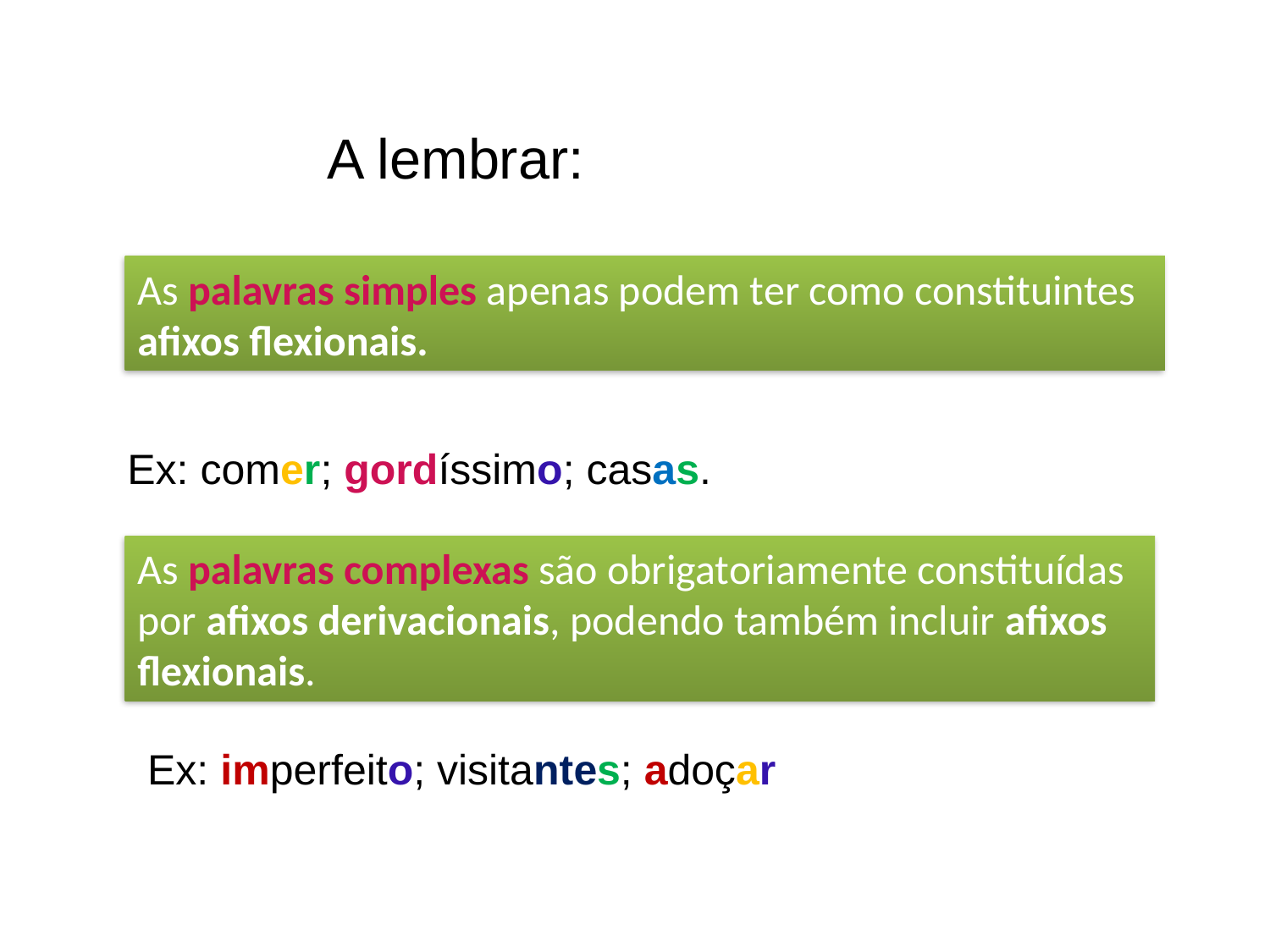

A lembrar:
As palavras simples apenas podem ter como constituintes afixos flexionais.
Ex: comer; gordíssimo; casas.
As palavras complexas são obrigatoriamente constituídas por afixos derivacionais, podendo também incluir afixos flexionais.
Ex: imperfeito; visitantes; adoçar